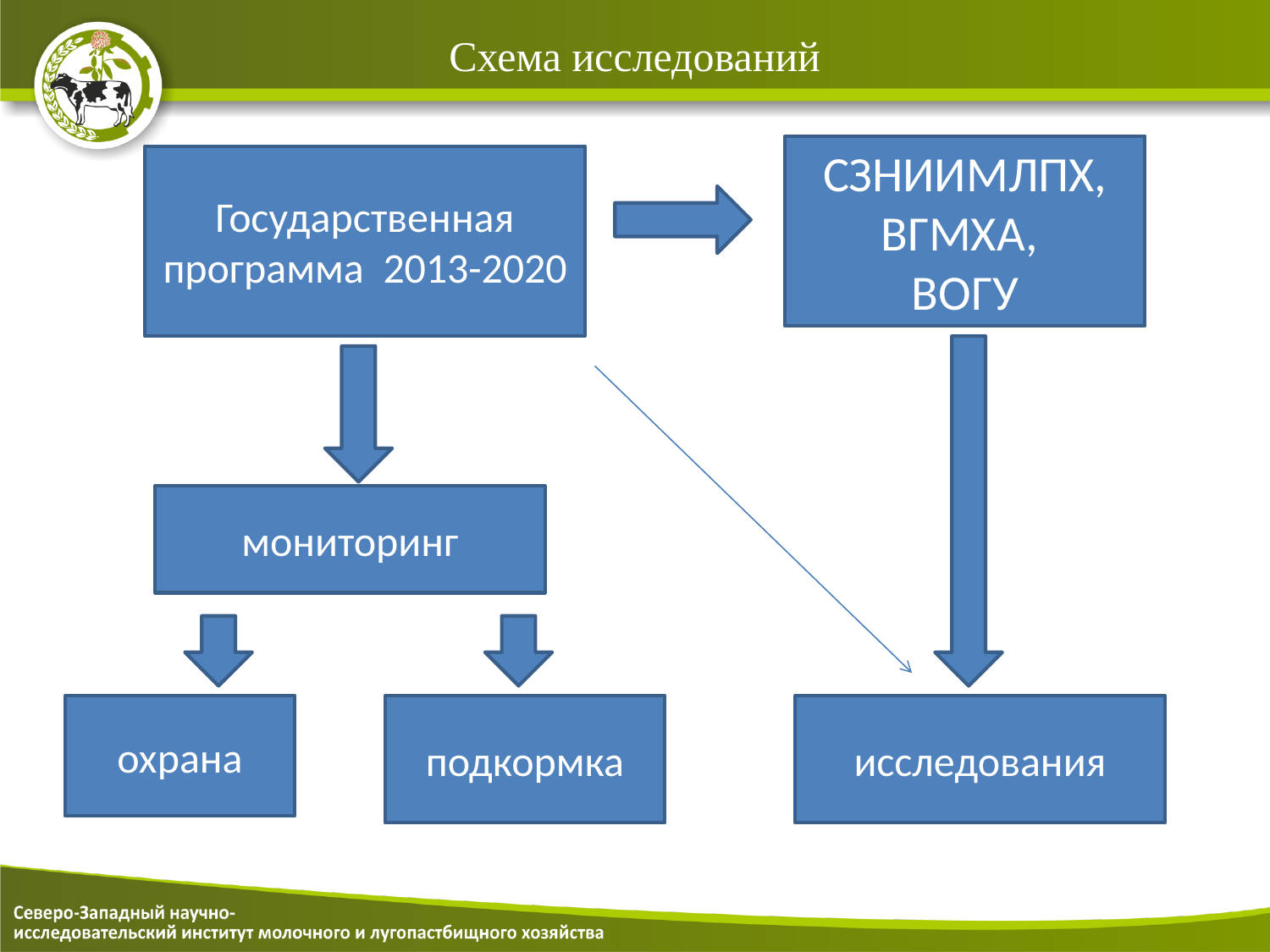

# Схема исследований
СЗНИИМЛПХ, ВГМХА,
ВОГУ
Государственная программа  2013-2020

мониторинг

охрана
подкормка
исследования